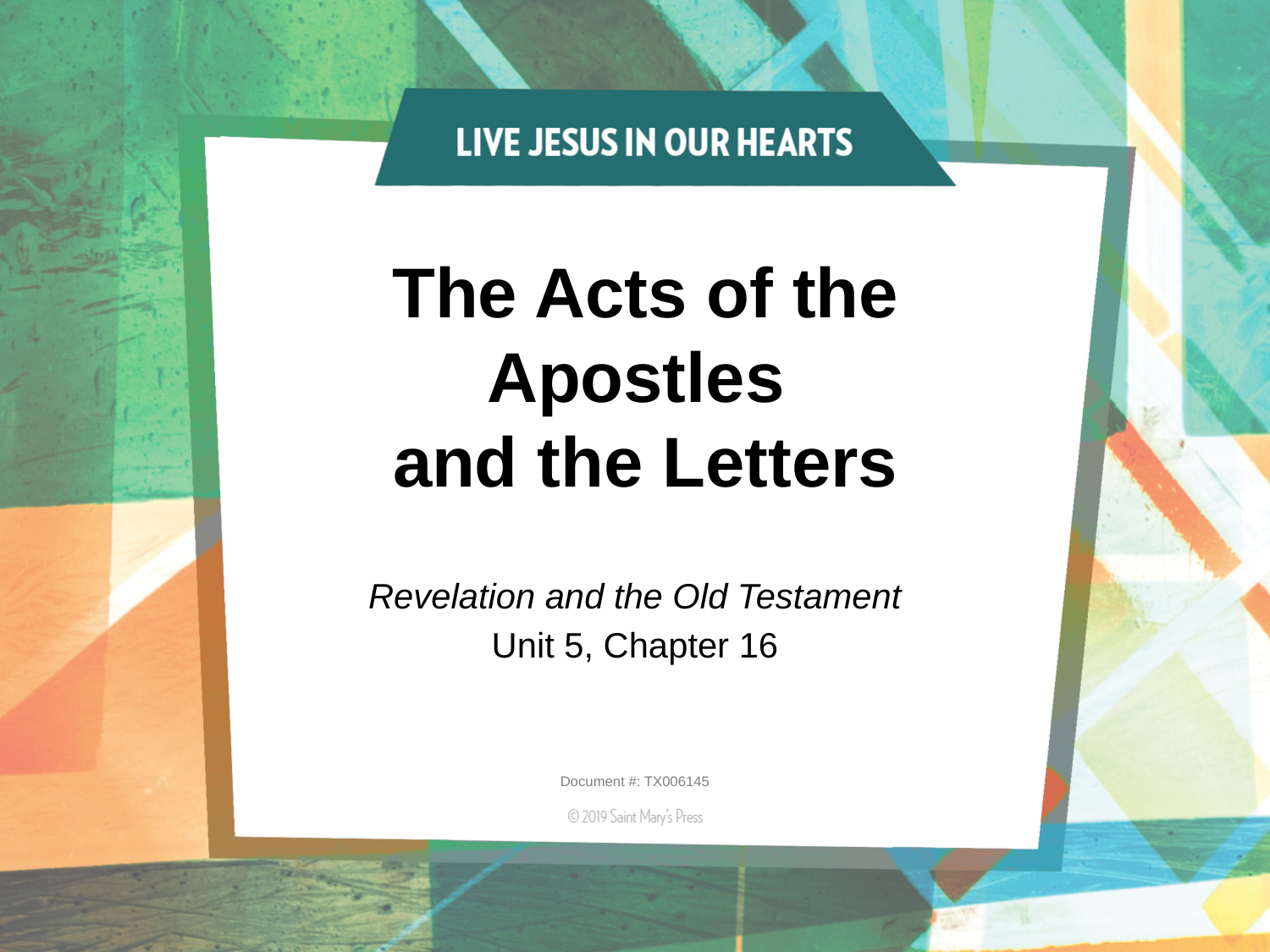

# The Acts of the Apostles and the Letters
Revelation and the Old Testament
Unit 5, Chapter 16
Document #: TX006145